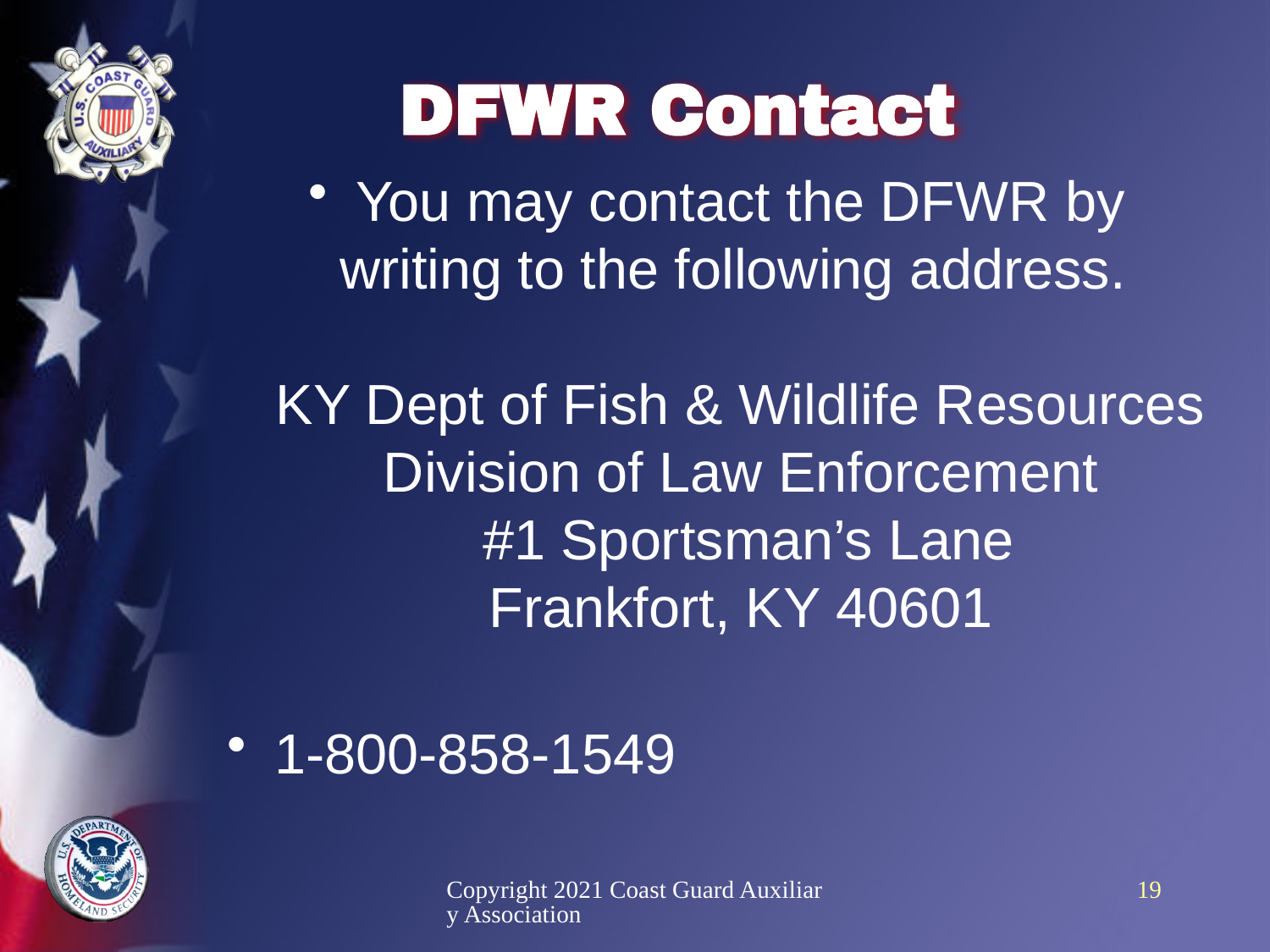

# DFWR Contact
You may contact the DFWR by writing to the following address.
KY Dept of Fish & Wildlife Resources Division of Law Enforcement
 #1 Sportsman’s Lane
Frankfort, KY 40601
1-800-858-1549
Copyright 2021 Coast Guard Auxiliary Association
19